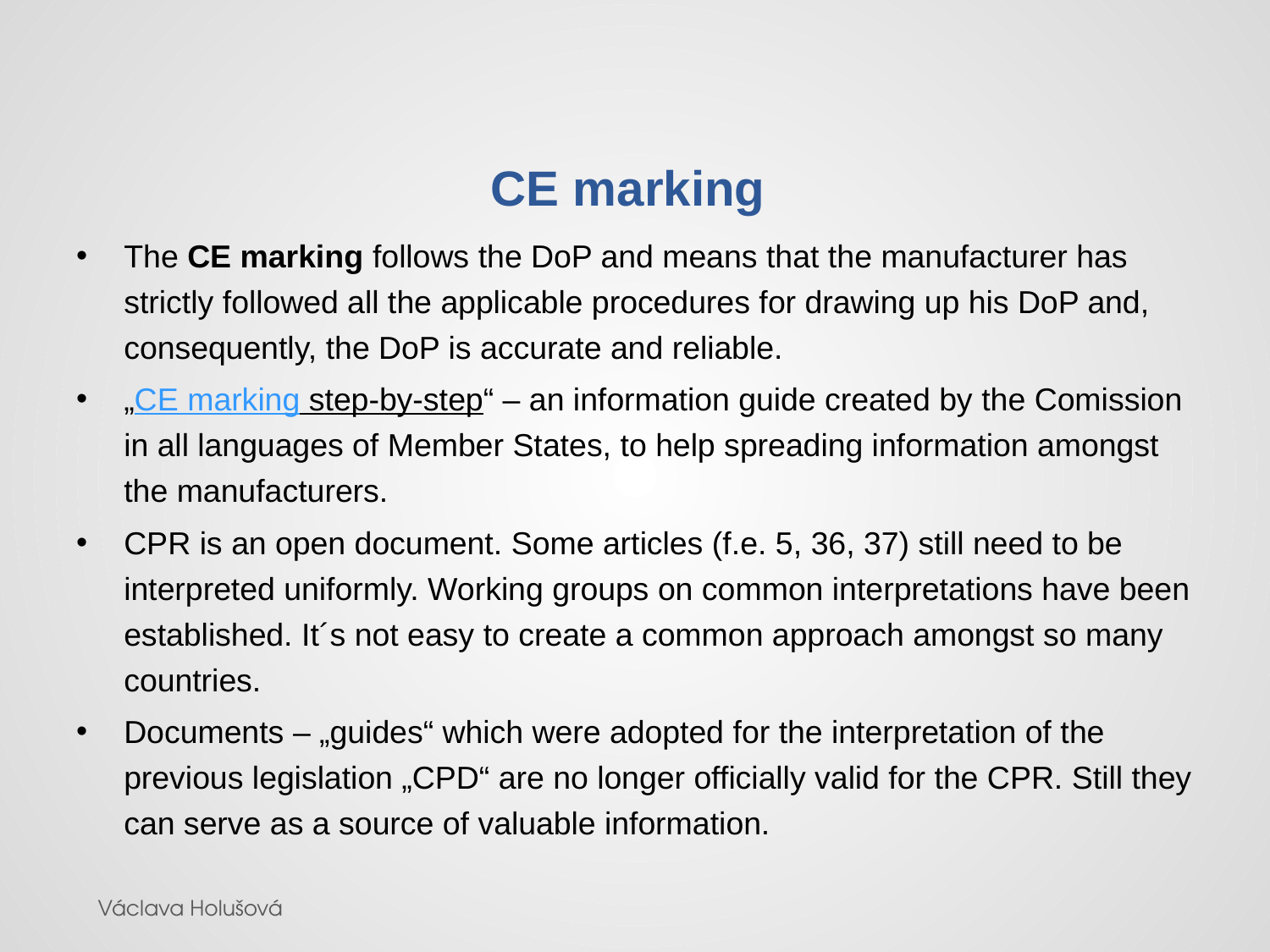

# CE marking
The CE marking follows the DoP and means that the manufacturer has strictly followed all the applicable procedures for drawing up his DoP and, consequently, the DoP is accurate and reliable.
„CE marking step-by-step“ – an information guide created by the Comission in all languages of Member States, to help spreading information amongst the manufacturers.
CPR is an open document. Some articles (f.e. 5, 36, 37) still need to be interpreted uniformly. Working groups on common interpretations have been established. It´s not easy to create a common approach amongst so many countries.
Documents – „guides“ which were adopted for the interpretation of the previous legislation „CPD“ are no longer officially valid for the CPR. Still they can serve as a source of valuable information.
Václava Holušová